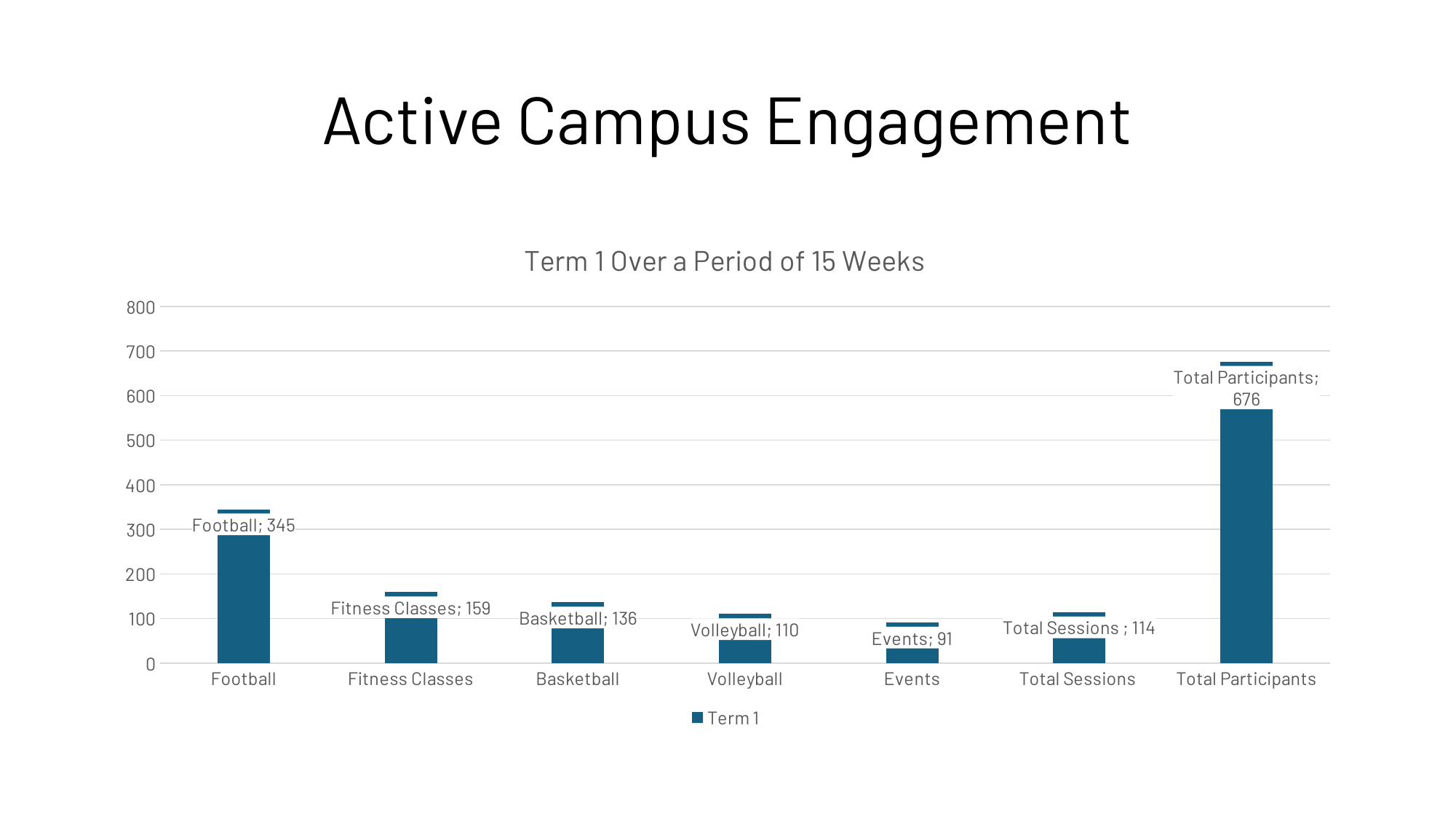

# Active Campus Engagement

### Chart: Term 1 Over a Period of 15 Weeks

| Category | Term 1  |
|---|---|
| Football | 345.0 |
| Fitness Classes | 159.0 |
| Basketball | 136.0 |
| Volleyball | 110.0 |
| Events | 91.0 |
| Total Sessions  | 114.0 |
| Total Participants | 676.0 |